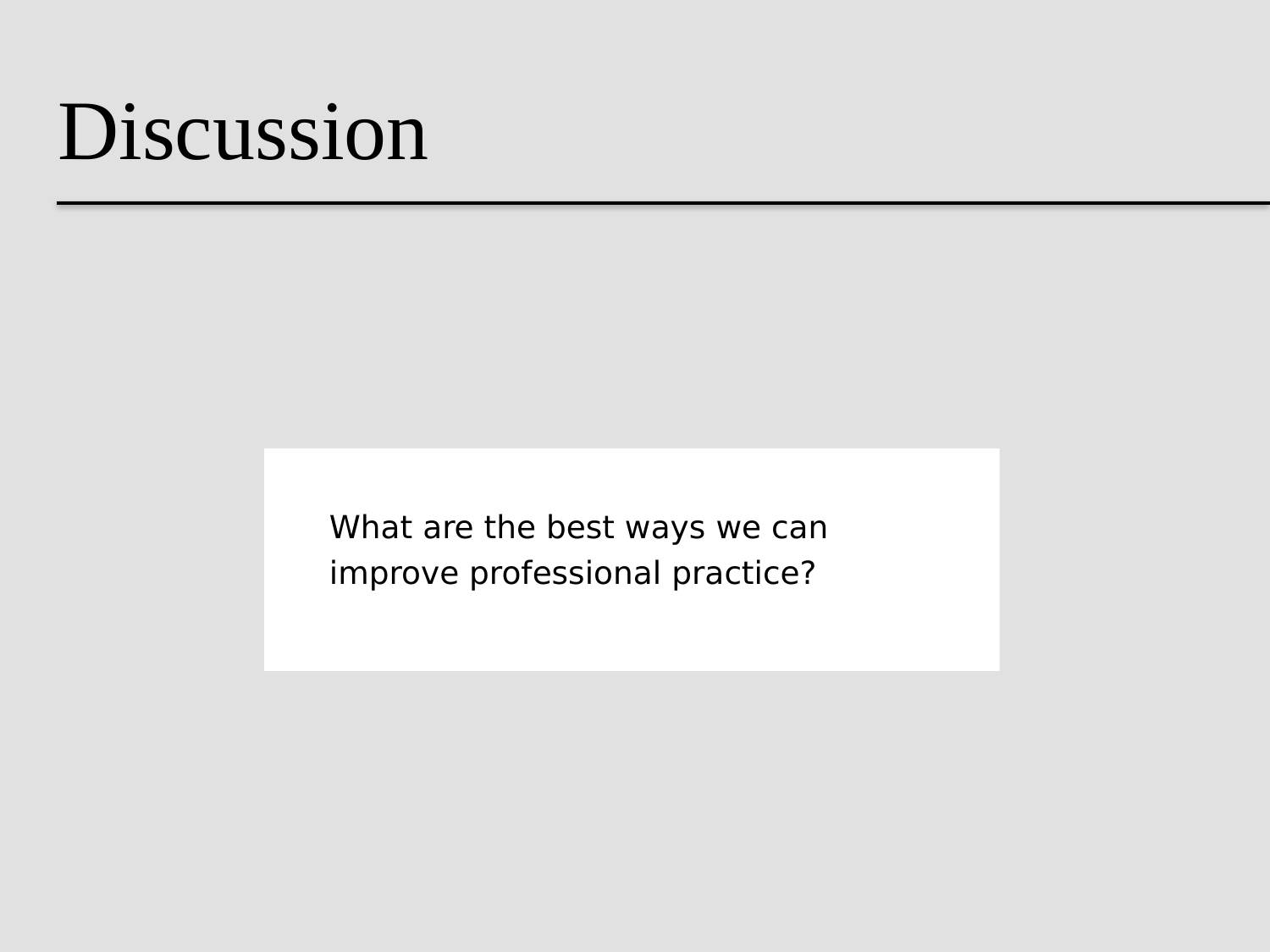

Discussion

What are the best ways we can improve professional practice?